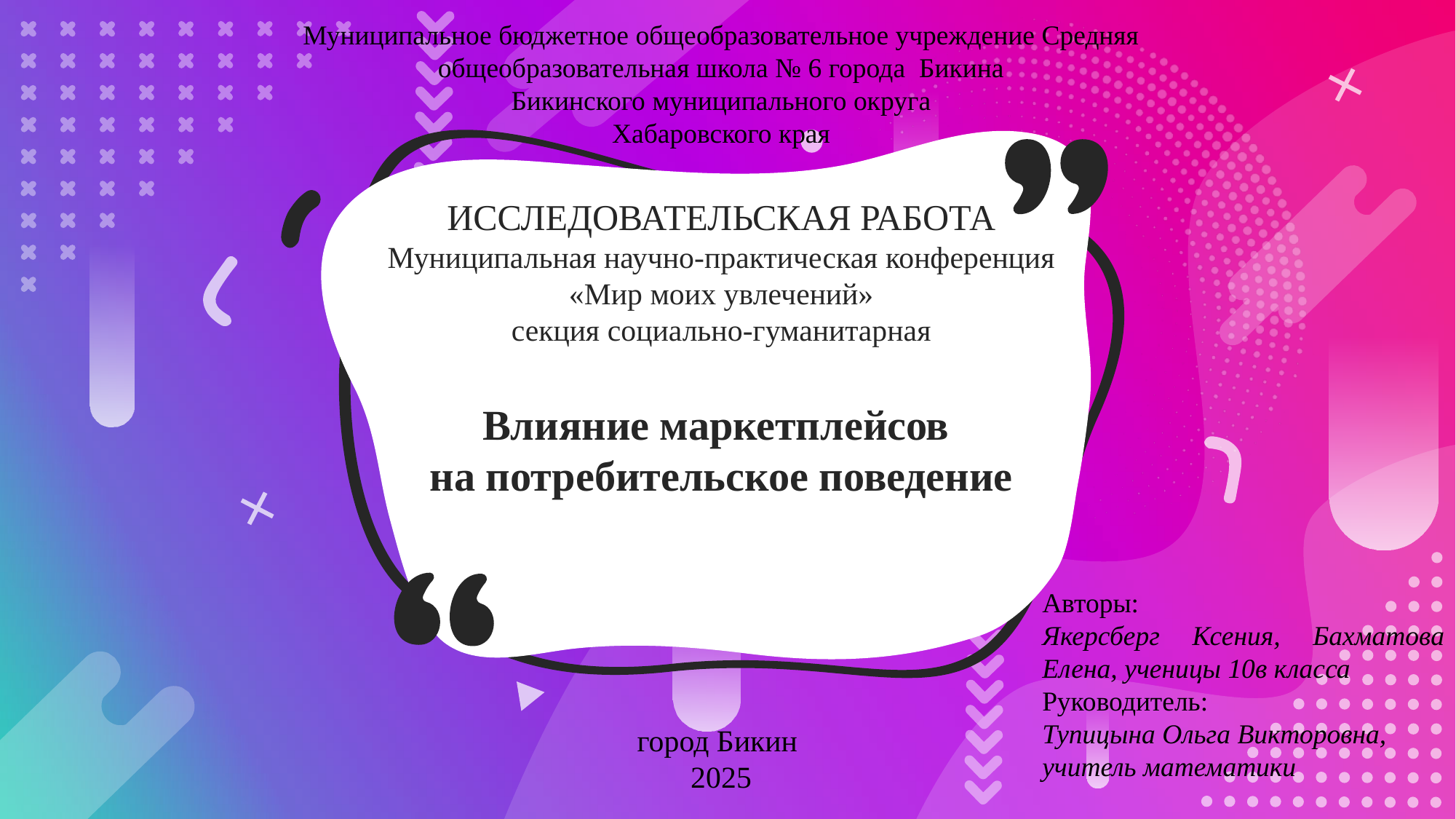

Муниципальное бюджетное общеобразовательное учреждение Средняя общеобразовательная школа № 6 города  Бикина
Бикинского муниципального округа
Хабаровского края

ИССЛЕДОВАТЕЛЬСКАЯ РАБОТА
Муниципальная научно-практическая конференция
«Мир моих увлечений»
секция социально-гуманитарная

Влияние маркетплейсов
на потребительское поведение
Авторы:
Якерсберг Ксения, Бахматова Елена, ученицы 10в класса
Руководитель:
Тупицына Ольга Викторовна,
учитель математики

город Бикин
2025